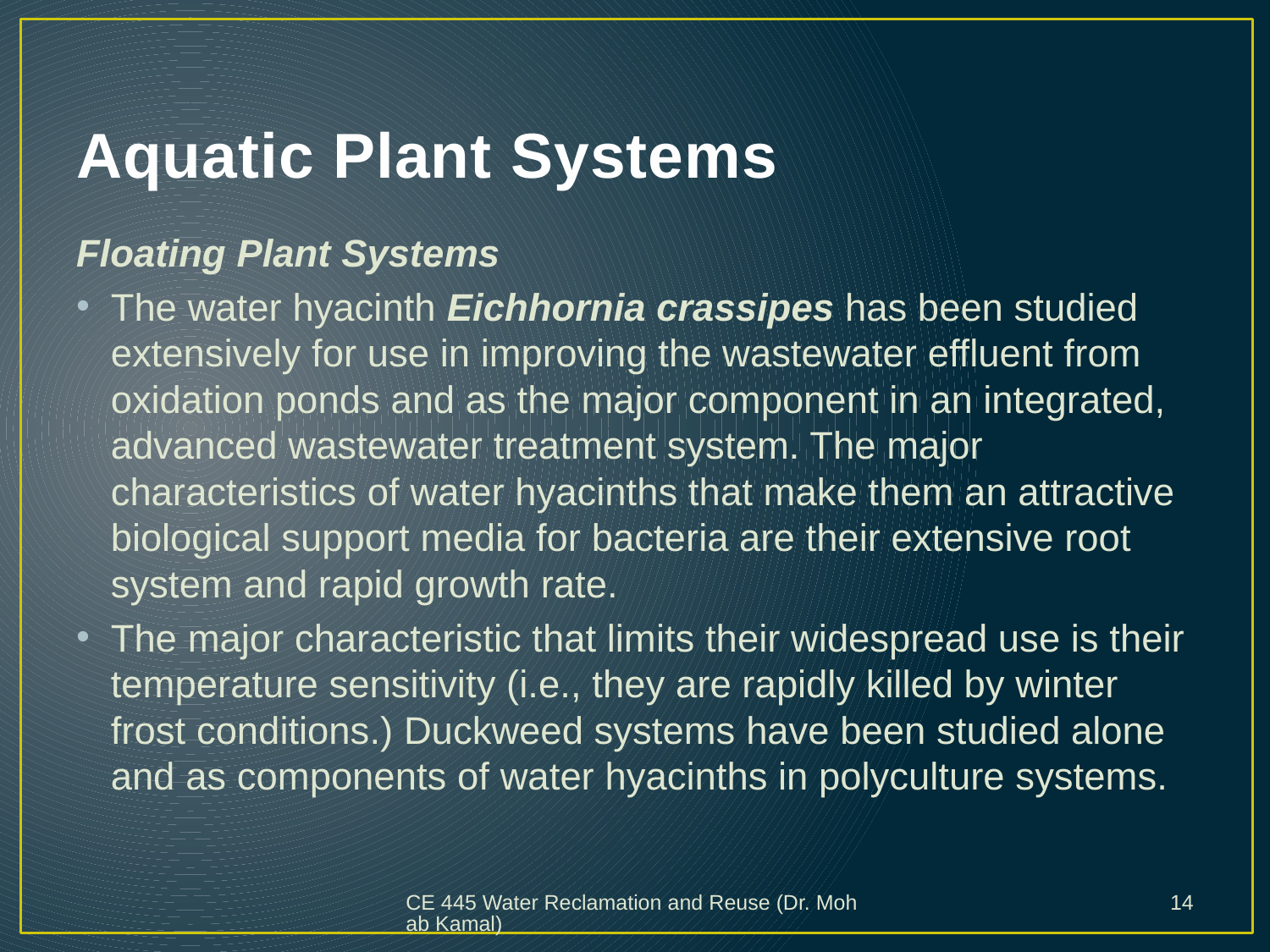

# Aquatic Plant Systems
Floating Plant Systems
The water hyacinth Eichhornia crassipes has been studied extensively for use in improving the wastewater effluent from oxidation ponds and as the major component in an integrated, advanced wastewater treatment system. The major characteristics of water hyacinths that make them an attractive biological support media for bacteria are their extensive root system and rapid growth rate.
The major characteristic that limits their widespread use is their temperature sensitivity (i.e., they are rapidly killed by winter frost conditions.) Duckweed systems have been studied alone and as components of water hyacinths in polyculture systems.
CE 445 Water Reclamation and Reuse (Dr. Mohab Kamal)
14